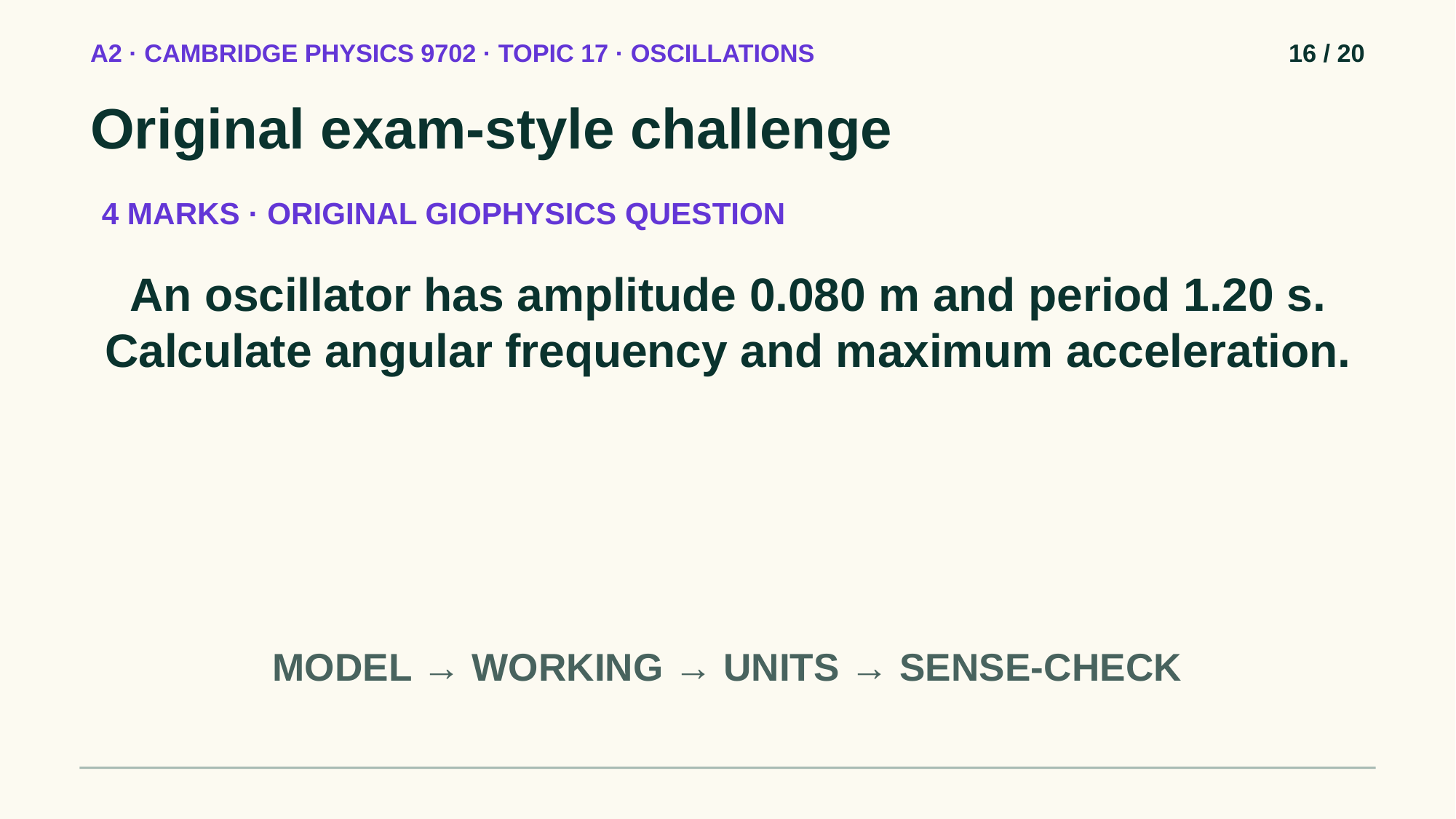

A2 · CAMBRIDGE PHYSICS 9702 · TOPIC 17 · OSCILLATIONS
16 / 20
Original exam-style challenge
4 MARKS · ORIGINAL GIOPHYSICS QUESTION
An oscillator has amplitude 0.080 m and period 1.20 s. Calculate angular frequency and maximum acceleration.
MODEL → WORKING → UNITS → SENSE-CHECK